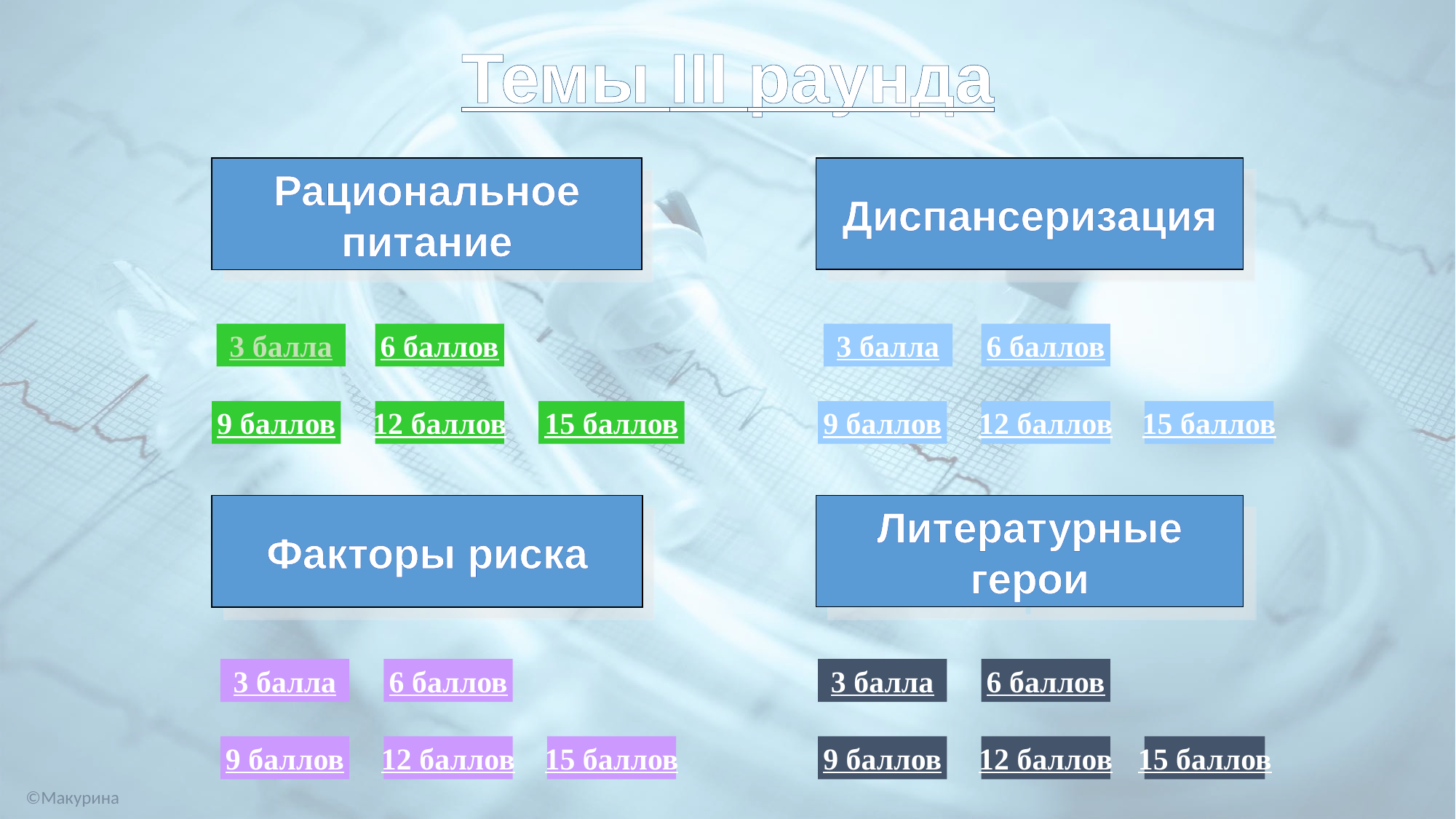

# Темы III раунда
Диспансеризация
Рациональное питание
3 балла
6 баллов
3 балла
6 баллов
9 баллов
12 баллов
15 баллов
9 баллов
12 баллов
15 баллов
Литературные герои
Факторы риска
3 балла
6 баллов
3 балла
6 баллов
9 баллов
12 баллов
15 баллов
9 баллов
12 баллов
15 баллов